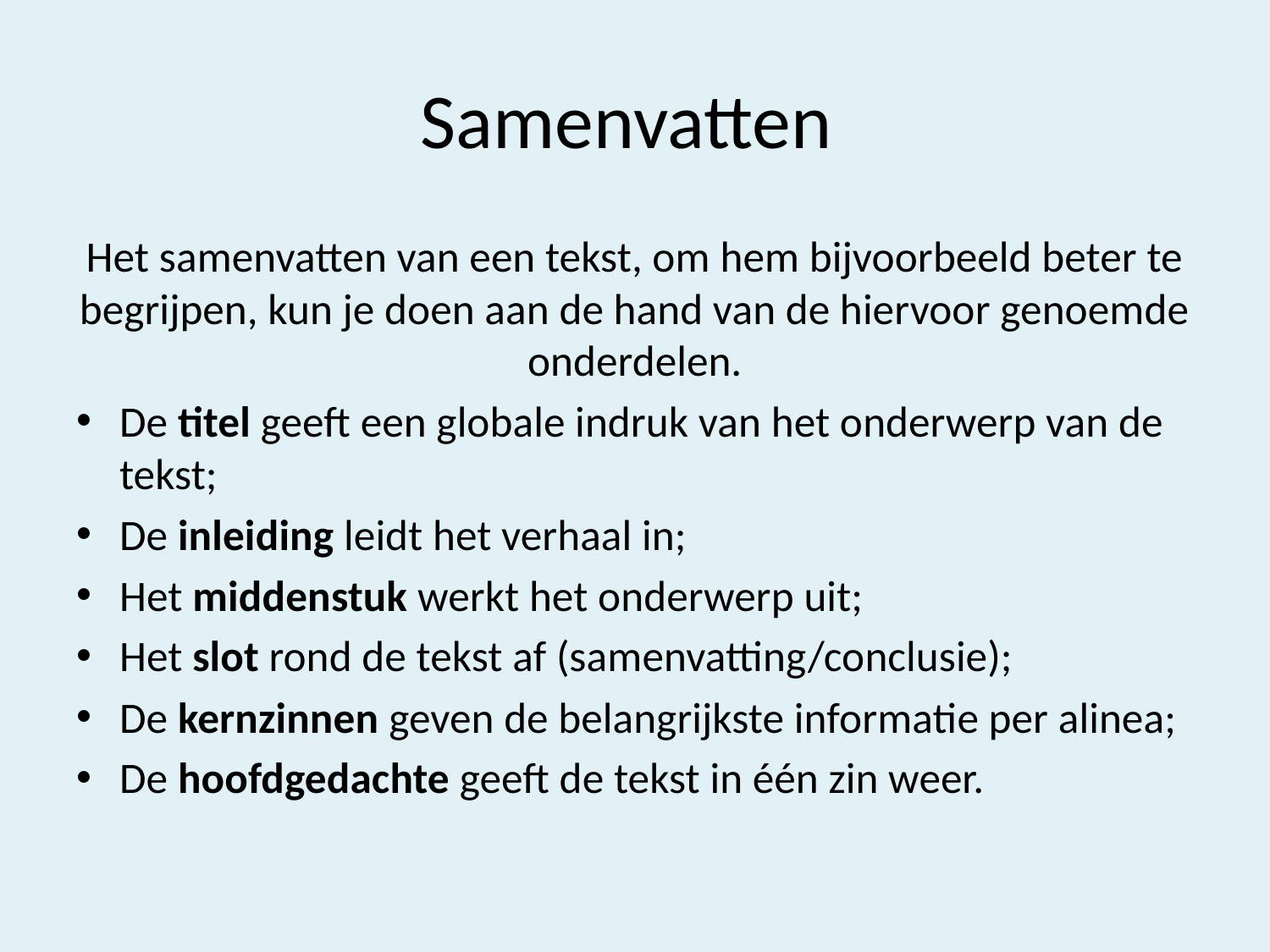

# Samenvatten
Het samenvatten van een tekst, om hem bijvoorbeeld beter te begrijpen, kun je doen aan de hand van de hiervoor genoemde onderdelen.
De titel geeft een globale indruk van het onderwerp van de tekst;
De inleiding leidt het verhaal in;
Het middenstuk werkt het onderwerp uit;
Het slot rond de tekst af (samenvatting/conclusie);
De kernzinnen geven de belangrijkste informatie per alinea;
De hoofdgedachte geeft de tekst in één zin weer.